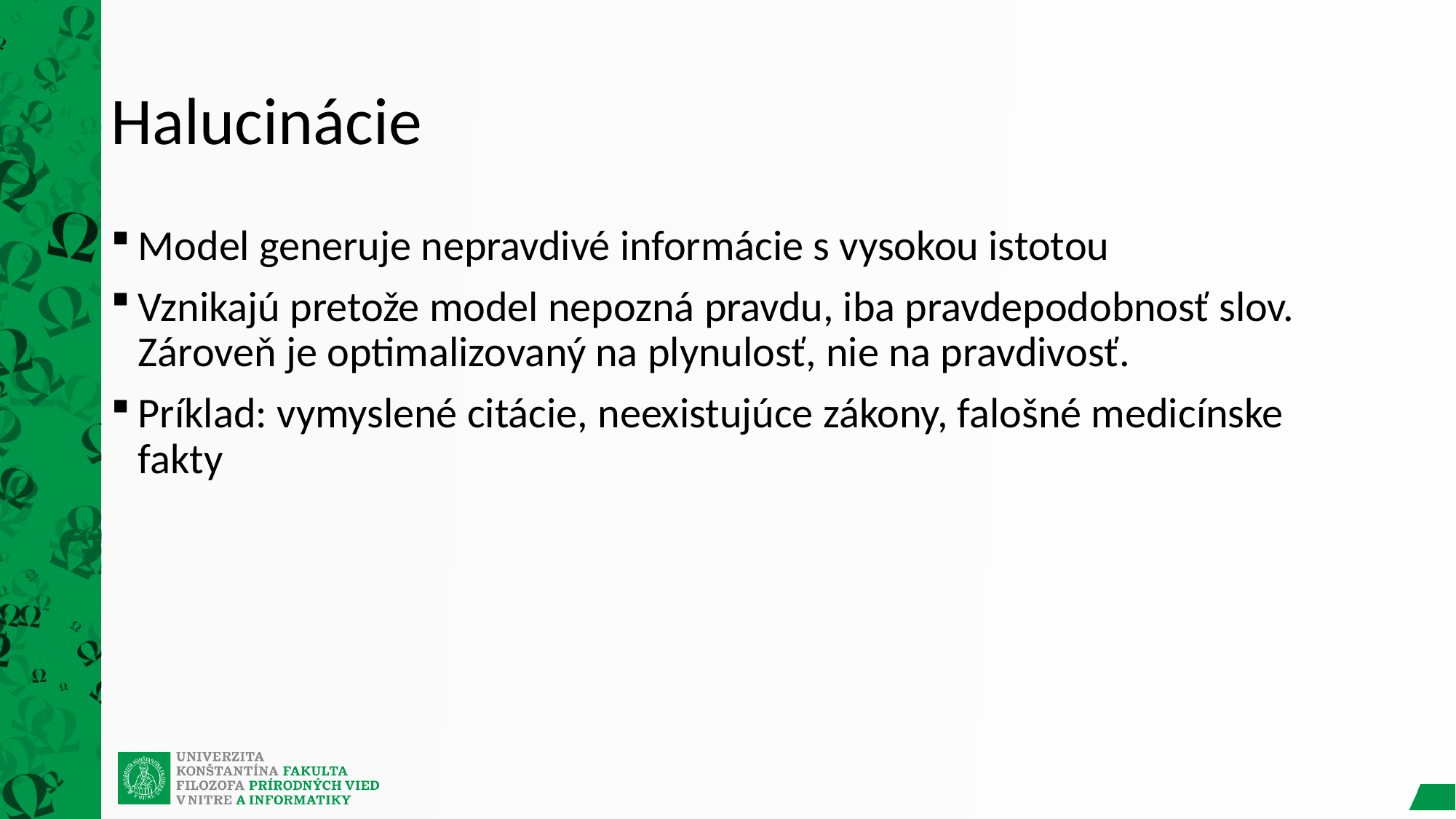

# Halucinácie
Model generuje nepravdivé informácie s vysokou istotou
Vznikajú pretože model nepozná pravdu, iba pravdepodobnosť slov. Zároveň je optimalizovaný na plynulosť, nie na pravdivosť.
Príklad: vymyslené citácie, neexistujúce zákony, falošné medicínske fakty